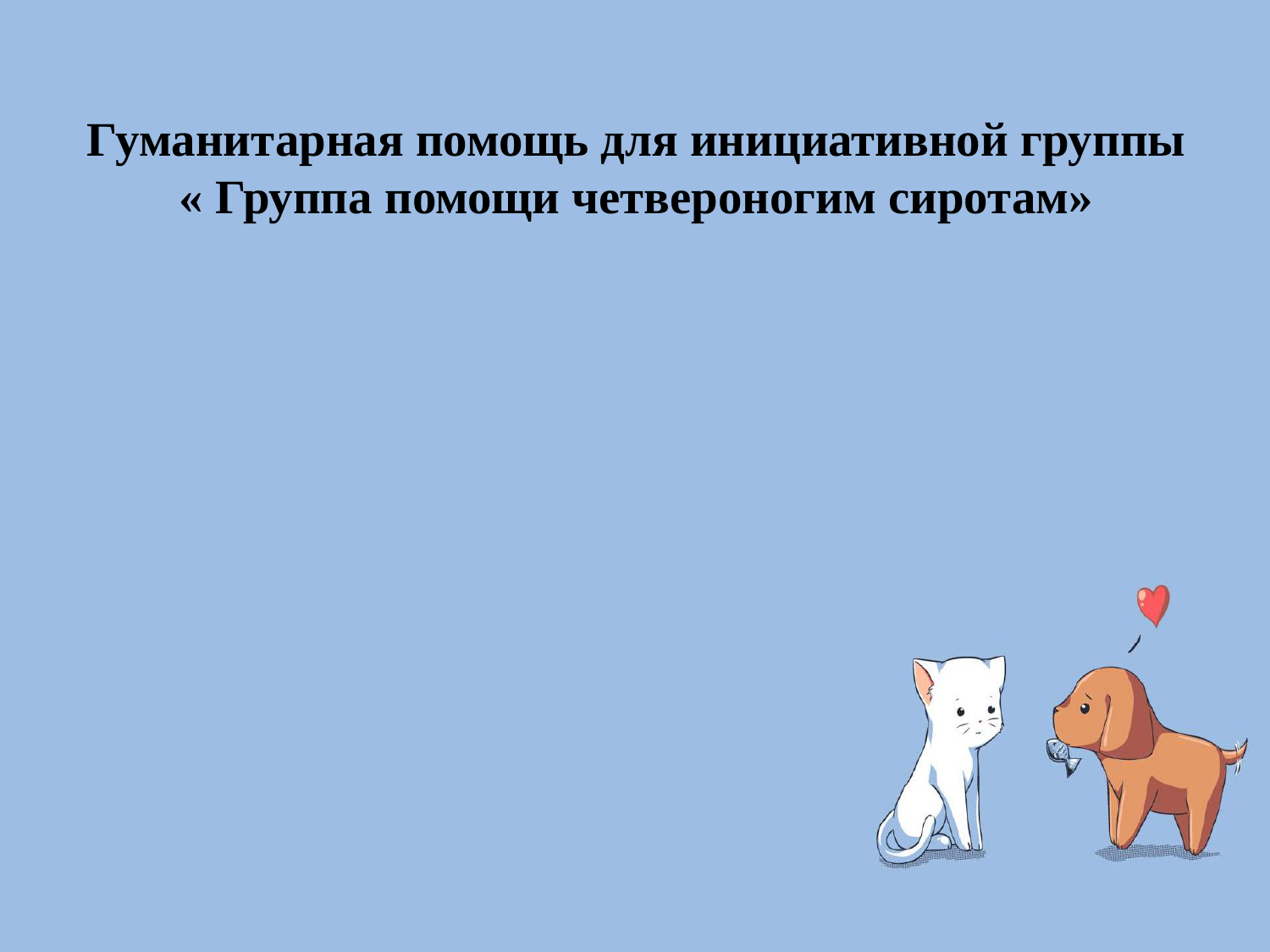

# Гуманитарная помощь для инициативной группы « Группа помощи четвероногим сиротам»